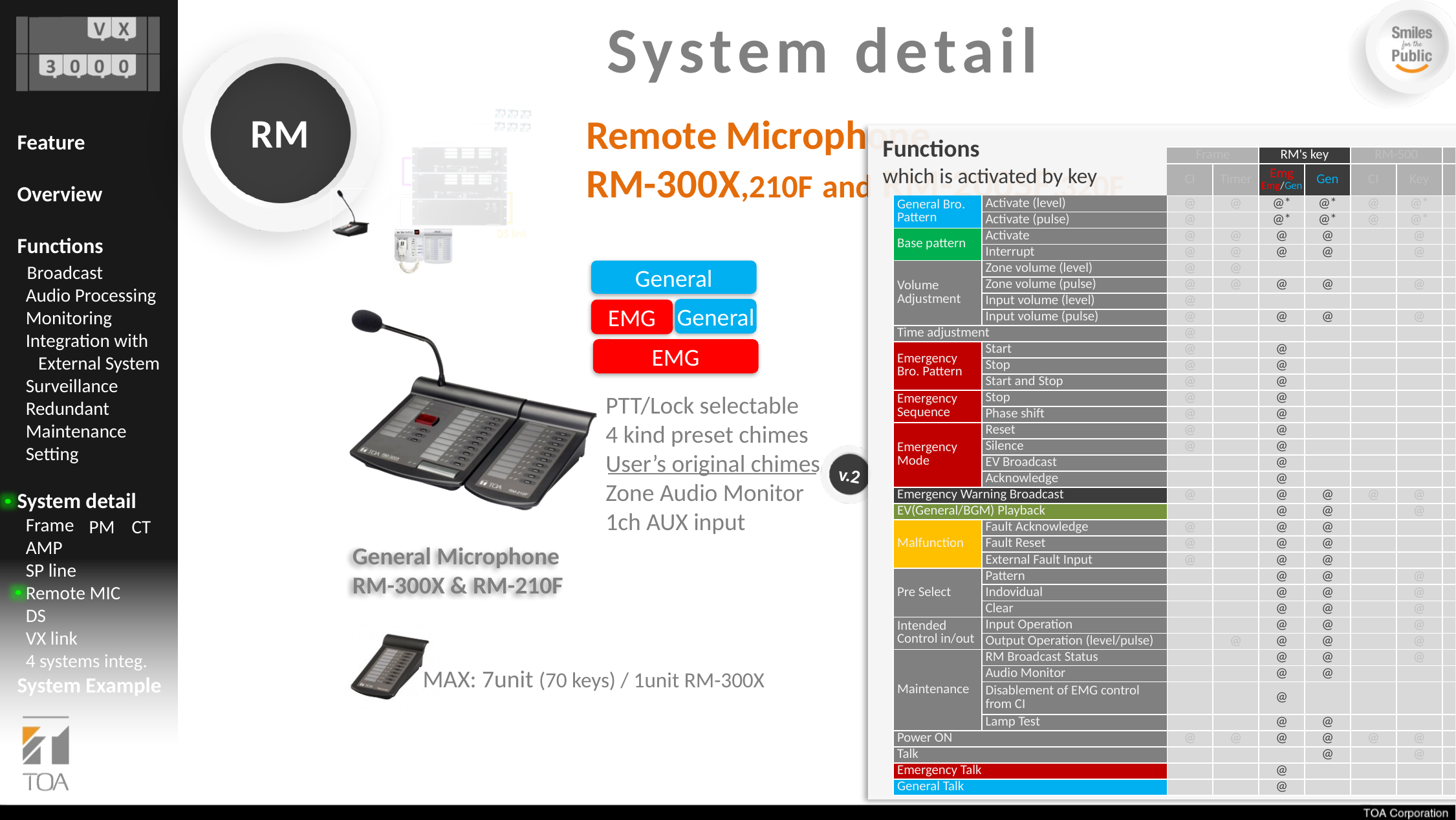

System detail

Functions
which is activated by key
|  |  | Frame |  | RM's key |  | RM-500 | RM-500 | PM |
| --- | --- | --- | --- | --- | --- | --- | --- | --- |
|  |  | CI | Timer | Emg Emg/Gen | Gen | CI | Key | CI |
| General Bro. Pattern | Activate (level) | @ | @ | @\* | @\* | @ | @\* | @ |
|  | Activate (pulse) | @ |  | @\* | @\* | @ | @\* | @ |
| Base pattern | Activate | @ | @ | @ | @ |  | @ | @ |
|  | Interrupt | @ | @ | @ | @ |  | @ | @ |
| Volume Adjustment | Zone volume (level) | @ | @ |  |  |  |  | @ |
|  | Zone volume (pulse) | @ | @ | @ | @ |  | @ | @ |
|  | Input volume (level) | @ |  |  |  |  |  | @ |
|  | Input volume (pulse) | @ |  | @ | @ |  | @ | @ |
| Time adjustment |  | @ |  |  |  |  |  | @ |
| Emergency Bro. Pattern | Start | @ |  | @ |  |  |  |  |
|  | Stop | @ |  | @ |  |  |  |  |
|  | Start and Stop | @ |  | @ |  |  |  |  |
| Emergency Sequence | Stop | @ |  | @ |  |  |  |  |
|  | Phase shift | @ |  | @ |  |  |  |  |
| Emergency Mode | Reset | @ |  | @ |  |  |  |  |
|  | Silence | @ |  | @ |  |  |  |  |
|  | EV Broadcast |  |  | @ |  |  |  |  |
|  | Acknowledge |  |  | @ |  |  |  |  |
| Emergency Warning Broadcast |  | @ |  | @ | @ | @ | @ | @ |
| EV(General/BGM) Playback |  |  |  | @ | @ |  | @ |  |
| Malfunction | Fault Acknowledge | @ |  | @ | @ |  |  |  |
|  | Fault Reset | @ |  | @ | @ |  |  |  |
|  | External Fault Input | @ |  | @ | @ |  |  |  |
| Pre Select | Pattern |  |  | @ | @ |  | @ |  |
|  | Indovidual |  |  | @ | @ |  | @ |  |
|  | Clear |  |  | @ | @ |  | @ |  |
| Intended Control in/out | Input Operation |  |  | @ | @ |  | @ |  |
|  | Output Operation (level/pulse) |  | @ | @ | @ |  | @ |  |
| Maintenance | RM Broadcast Status |  |  | @ | @ |  | @ |  |
|  | Audio Monitor |  |  | @ | @ |  |  |  |
|  | Disablement of EMG control from CI |  |  | @ |  |  |  |  |
|  | Lamp Test |  |  | @ | @ |  |  |  |
| Power ON |  | @ | @ | @ | @ | @ | @ | @ |
| Talk |  |  |  |  | @ |  | @ |  |
| Emergency Talk |  |  |  | @ |  |  |  |  |
| General Talk |  |  |  | @ |  |  |  |  |

@* : Although the function names that can be set differ, the same function can be realized.
|  |  | Frame |  | RM's key |  | RM-500 | RM-500 | PM |
| --- | --- | --- | --- | --- | --- | --- | --- | --- |
|  |  | CI | Timer | Emg Emg/Gen | Gen | CI | Key | CI |
| General Bro. Pattern | Activate (level) | @ | @ | @\* | @\* | @ | @\* | @ |
|  | Activate (pulse) | @ |  | @\* | @\* | @ | @\* | @ |
| Base pattern | Activate | @ | @ | @ | @ |  | @ | @ |
|  | Interrupt | @ | @ | @ | @ |  | @ | @ |
| Volume Adjustment | Zone volume (level) | @ | @ |  |  |  |  | @ |
|  | Zone volume (pulse) | @ | @ | @ | @ |  | @ | @ |
|  | Input volume (level) | @ |  |  |  |  |  | @ |
|  | Input volume (pulse) | @ |  | @ | @ |  | @ | @ |
| Time adjustment |  | @ |  |  |  |  |  | @ |
| Emergency Bro. Pattern | Start | @ |  | @ |  |  |  |  |
|  | Stop | @ |  | @ |  |  |  |  |
|  | Start and Stop | @ |  | @ |  |  |  |  |
| Emergency Sequence | Stop | @ |  | @ |  |  |  |  |
|  | Phase shift | @ |  | @ |  |  |  |  |
| Emergency Mode | Reset | @ |  | @ |  |  |  |  |
|  | Silence | @ |  | @ |  |  |  |  |
|  | EV Broadcast |  |  | @ |  |  |  |  |
|  | Acknowledge |  |  | @ |  |  |  |  |
| Emergency Warning Broadcast |  | @ |  | @ | @ | @ | @ | @ |
| Malfunction | Fault Acknowledge | @ |  | @ | @ |  |  |  |
|  | Fault Reset | @ |  | @ | @ |  |  |  |
|  | External Fault Input | @ |  | @ | @ |  |  |  |
| Pre Select | Pattern |  |  | @ | @ |  | @ |  |
|  | Indovidual |  |  | @ | @ |  | @ |  |
|  | Clear |  |  | @ | @ |  | @ |  |
| Intended Control in/out | Input Operation |  |  | @ | @ |  | @ |  |
|  | Output Operation (level/pulse) |  | @ | @ | @ |  | @ |  |
| Maintenance | RM Broadcast Status |  |  | @ | @ |  | @ |  |
|  | Audio Monitor |  |  | @ | @ |  |  |  |
|  | Disablement of EMG control from CI |  |  | @ |  |  |  |  |
|  | Lamp Test |  |  | @ | @ |  |  |  |
| Power ON |  | @ | @ | @ | @ | @ | @ | @ |
| Talk |  |  |  |  | @ |  | @ |  |
| Emergency Talk |  |  |  | @ |  |  |  |  |
| General Talk |  |  |  | @ |  |  |  |  |